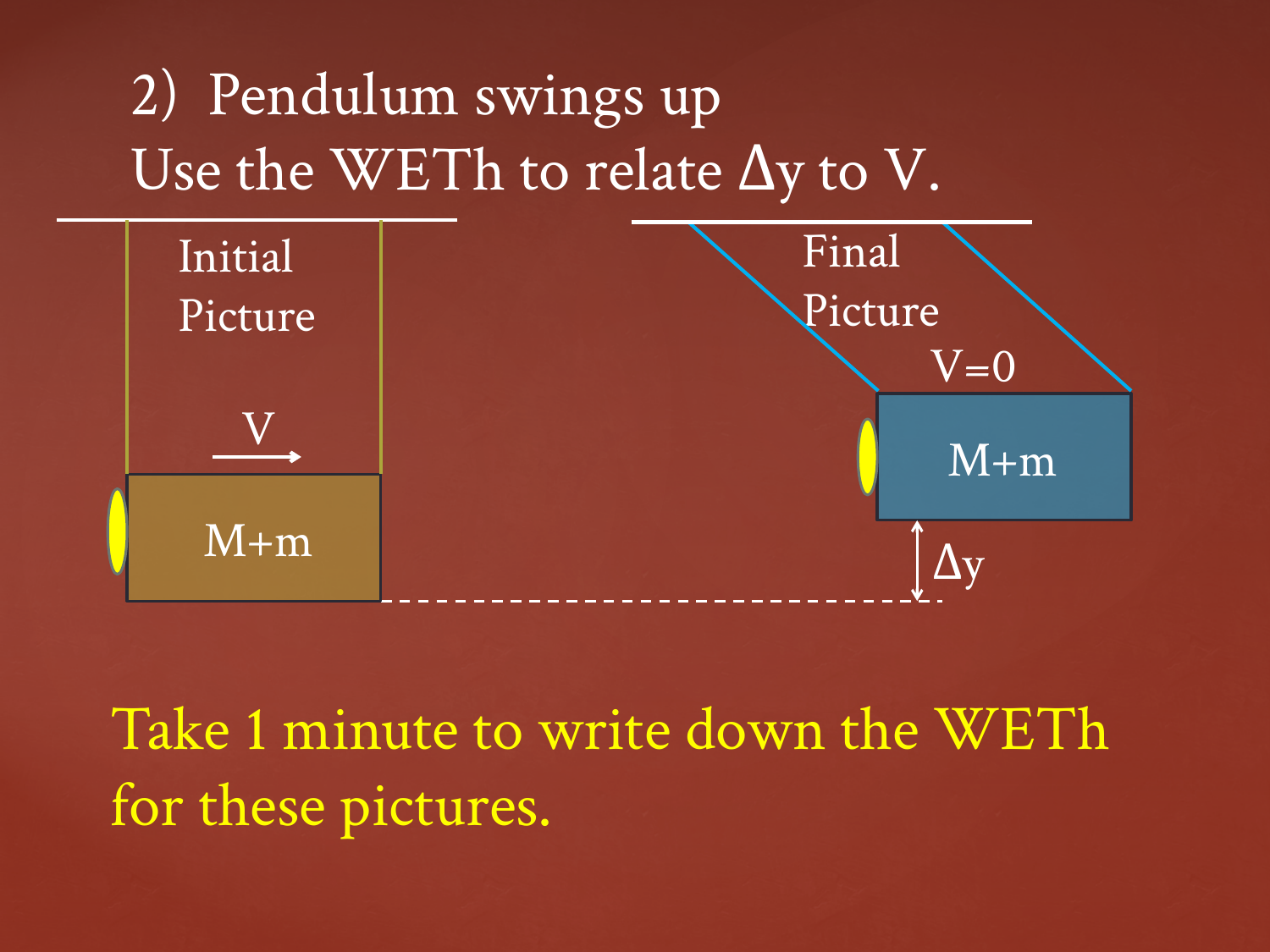

# 2)  Pendulum swings up Use the WETh to relate Δy to V.
Final Picture
Initial Picture
V

M+m
V=0

M+m
Δy
Take 1 minute to write down the WETh for these pictures.